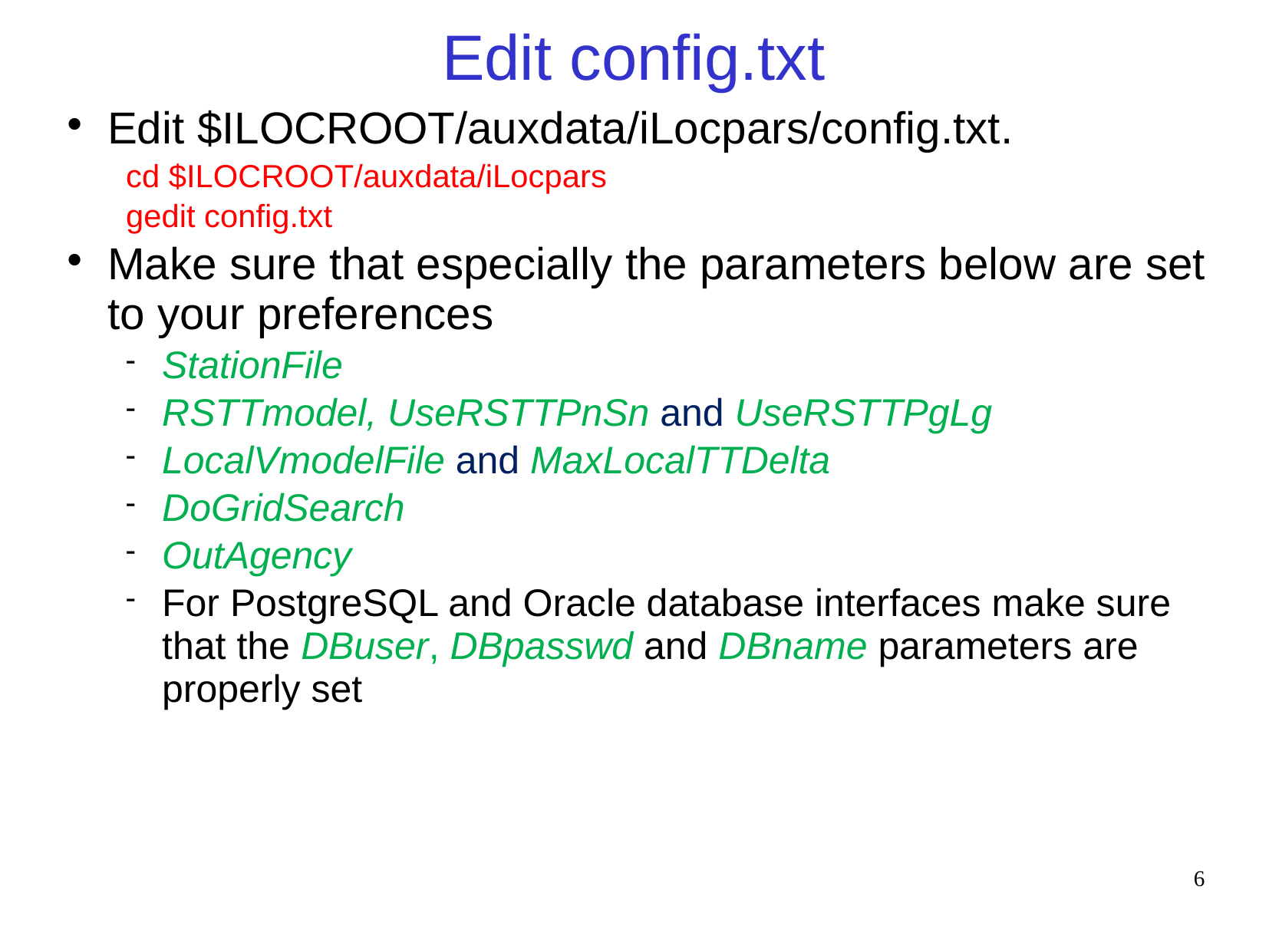

# Edit config.txt
Edit $ILOCROOT/auxdata/iLocpars/config.txt.
cd $ILOCROOT/auxdata/iLocpars
gedit config.txt
Make sure that especially the parameters below are set to your preferences
StationFile
RSTTmodel, UseRSTTPnSn and UseRSTTPgLg
LocalVmodelFile and MaxLocalTTDelta
DoGridSearch
OutAgency
For PostgreSQL and Oracle database interfaces make sure that the DBuser, DBpasswd and DBname parameters are properly set

6